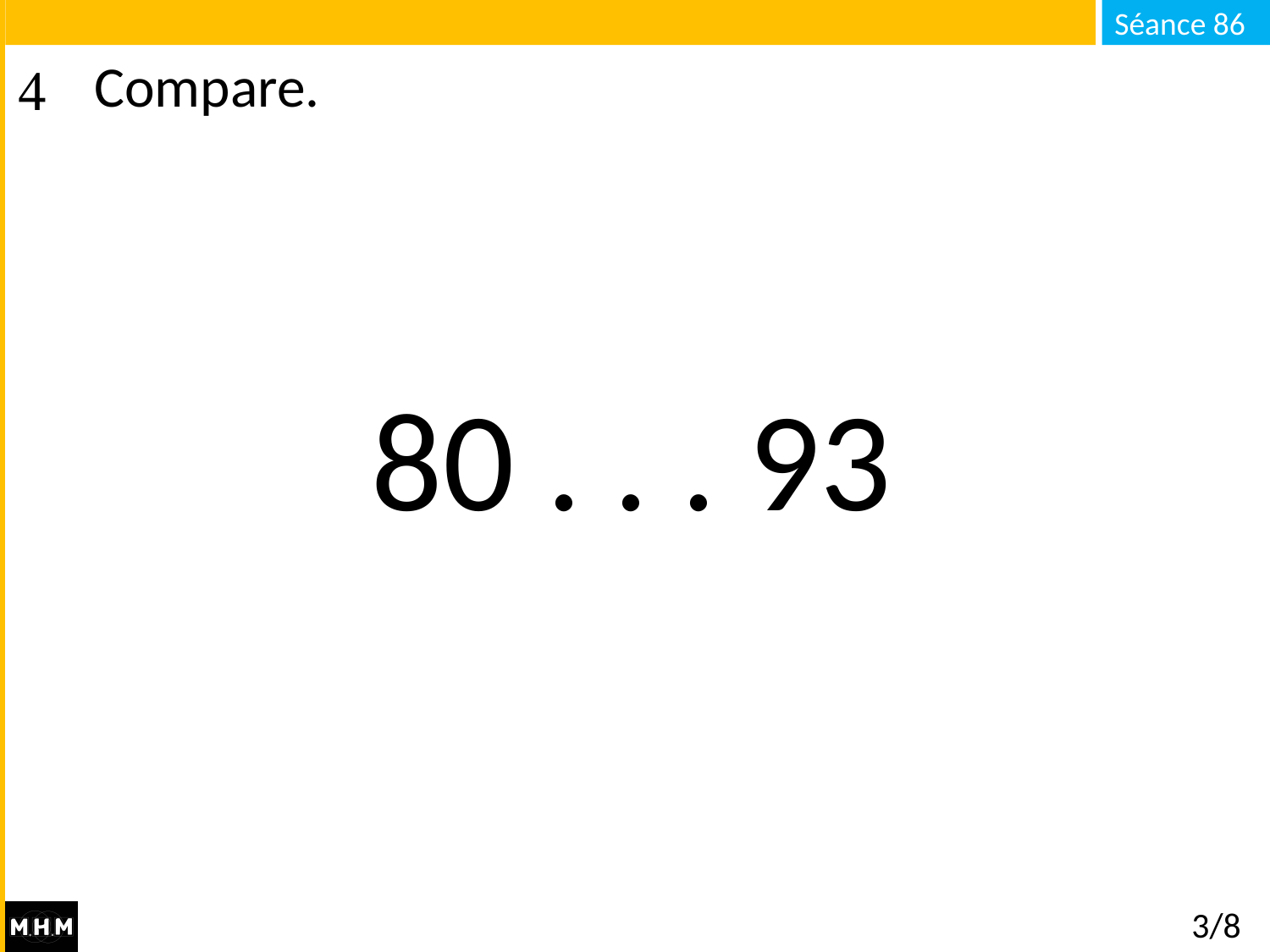

# Compare.
80 . . . 93
3/8